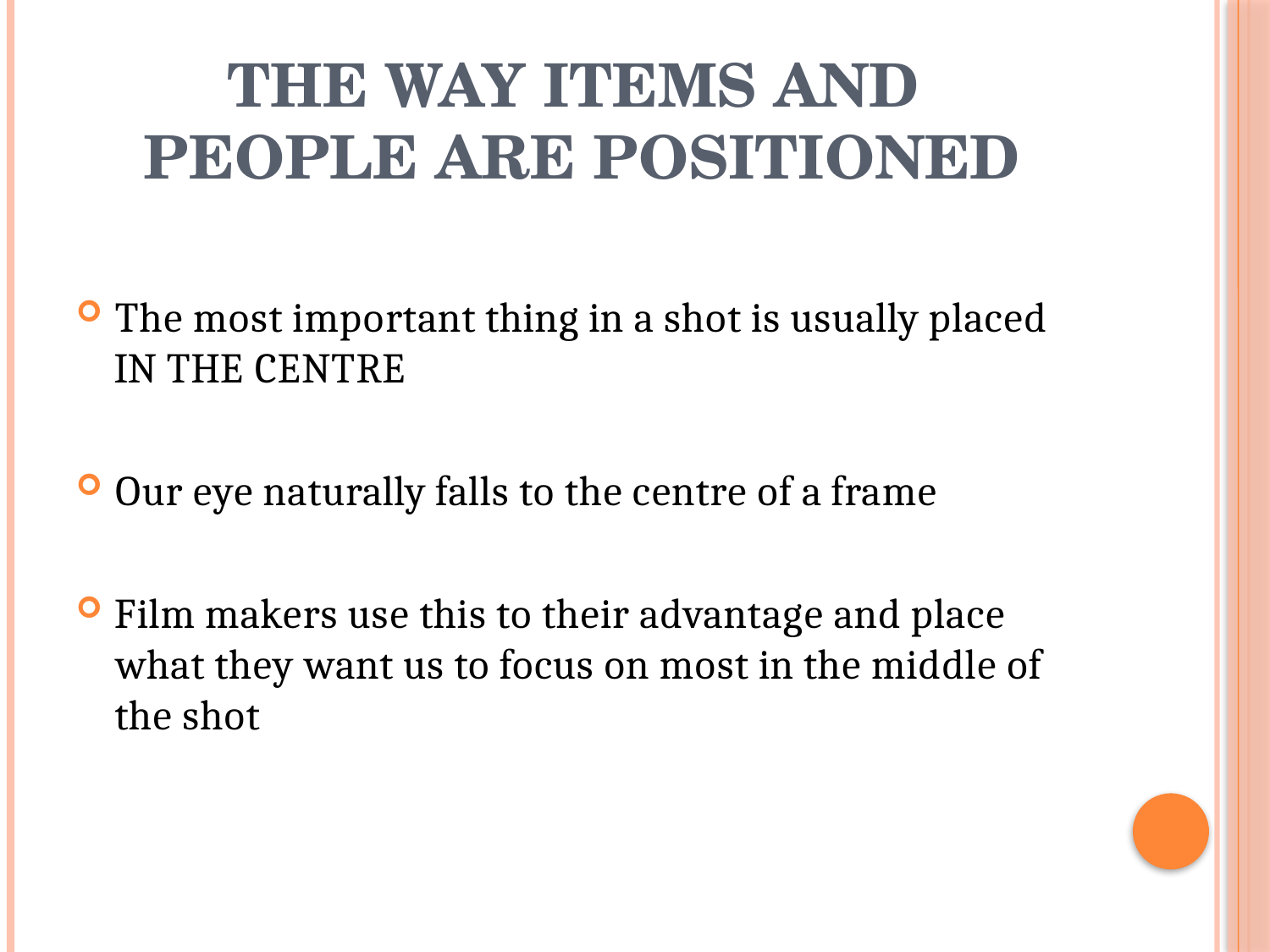

# The Way Items and People are Positioned

The most important thing in a shot is usually placed IN THE CENTRE

Our eye naturally falls to the centre of a frame

Film makers use this to their advantage and place what they want us to focus on most in the middle of the shot